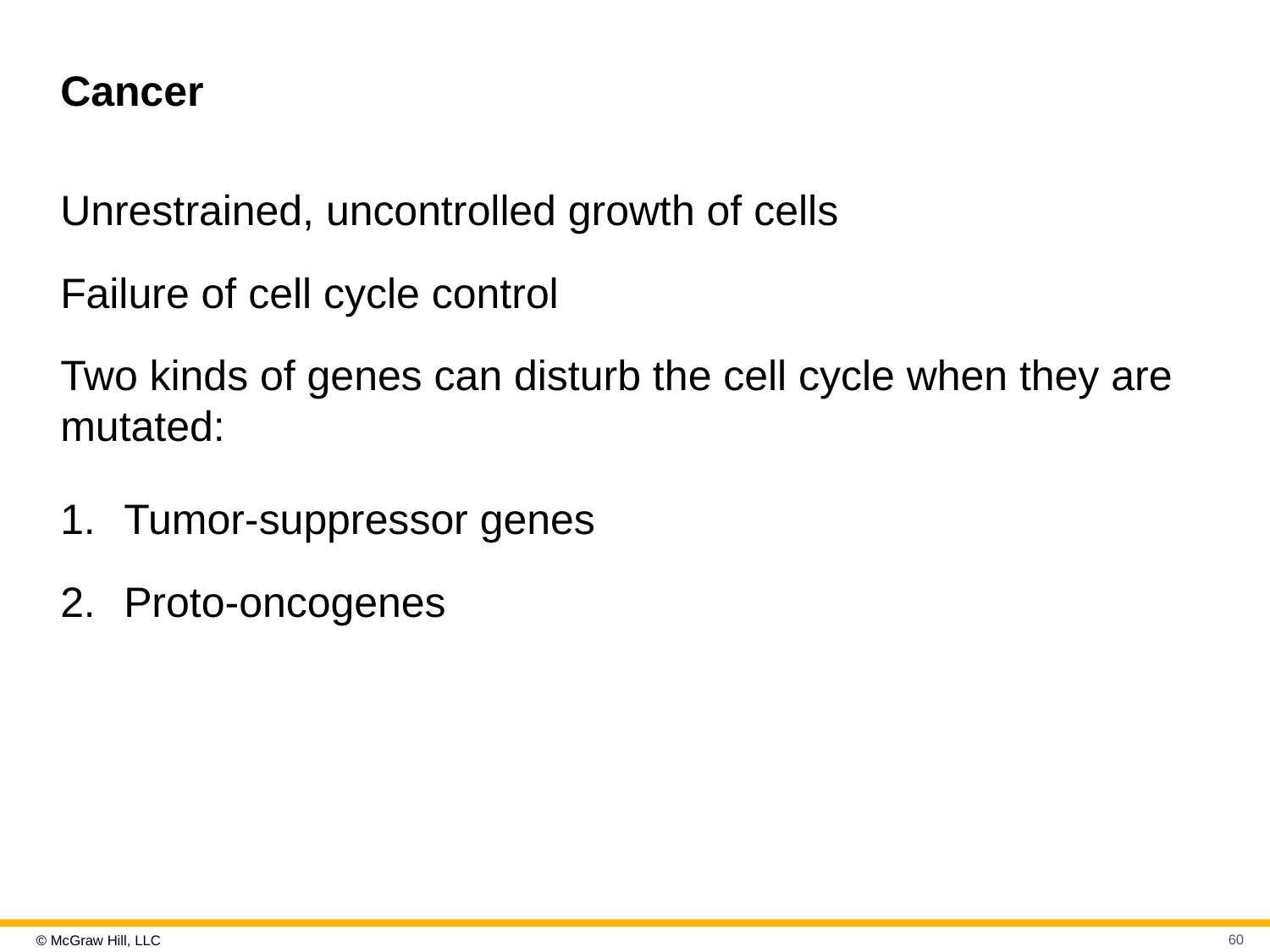

# Cancer
Unrestrained, uncontrolled growth of cells
Failure of cell cycle control
Two kinds of genes can disturb the cell cycle when they are mutated:
Tumor-suppressor genes
Proto-oncogenes
60